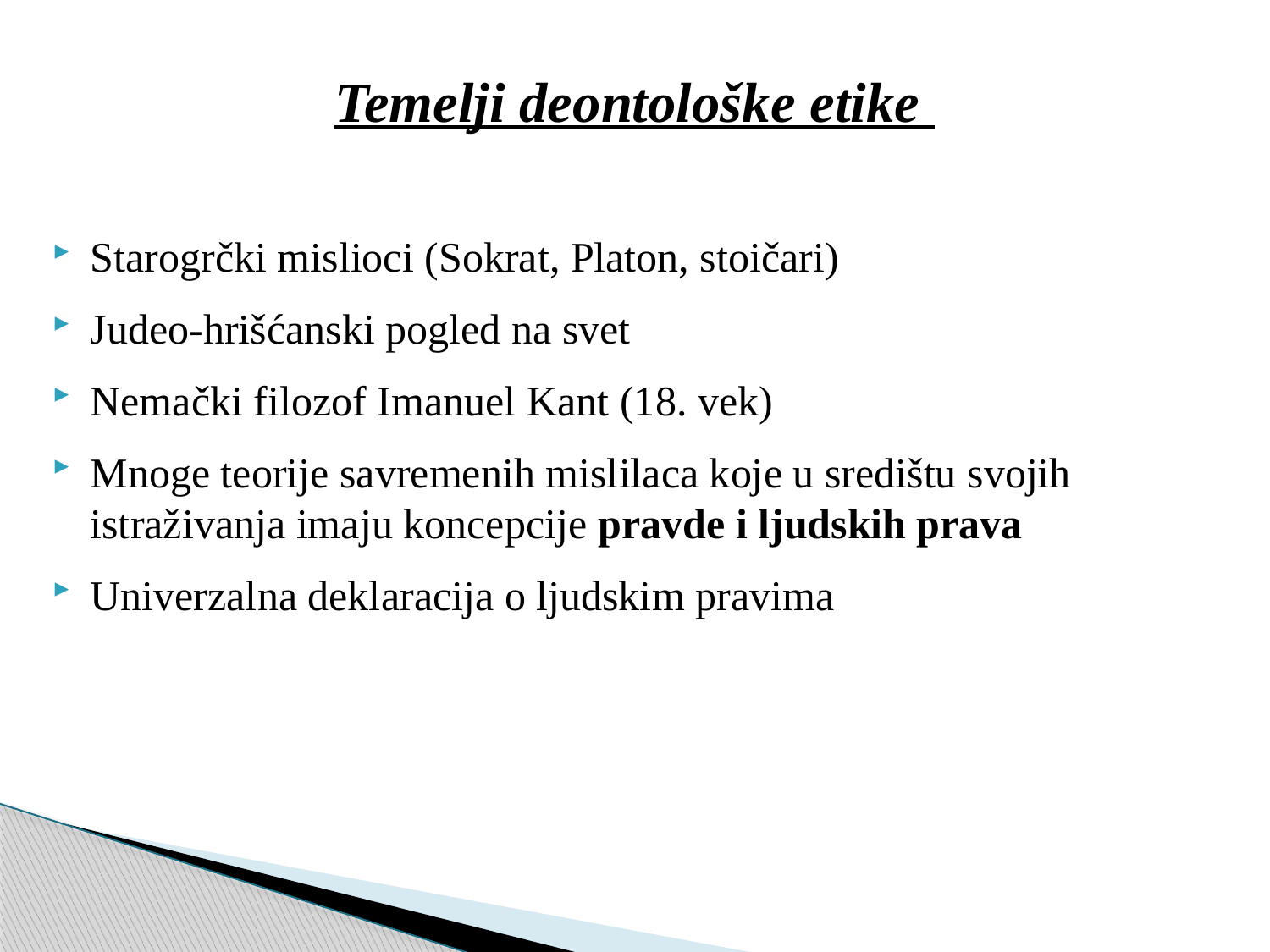

Temelji deontološke etike

Starogrčki mislioci (Sokrat, Platon, stoičari)
Judeo-hrišćanski pogled na svet
Nemački filozof Imanuel Kant (18. vek)
Mnoge teorije savremenih mislilaca koje u središtu svojih istraživanja imaju koncepcije pravde i ljudskih prava
Univerzalna deklaracija o ljudskim pravima